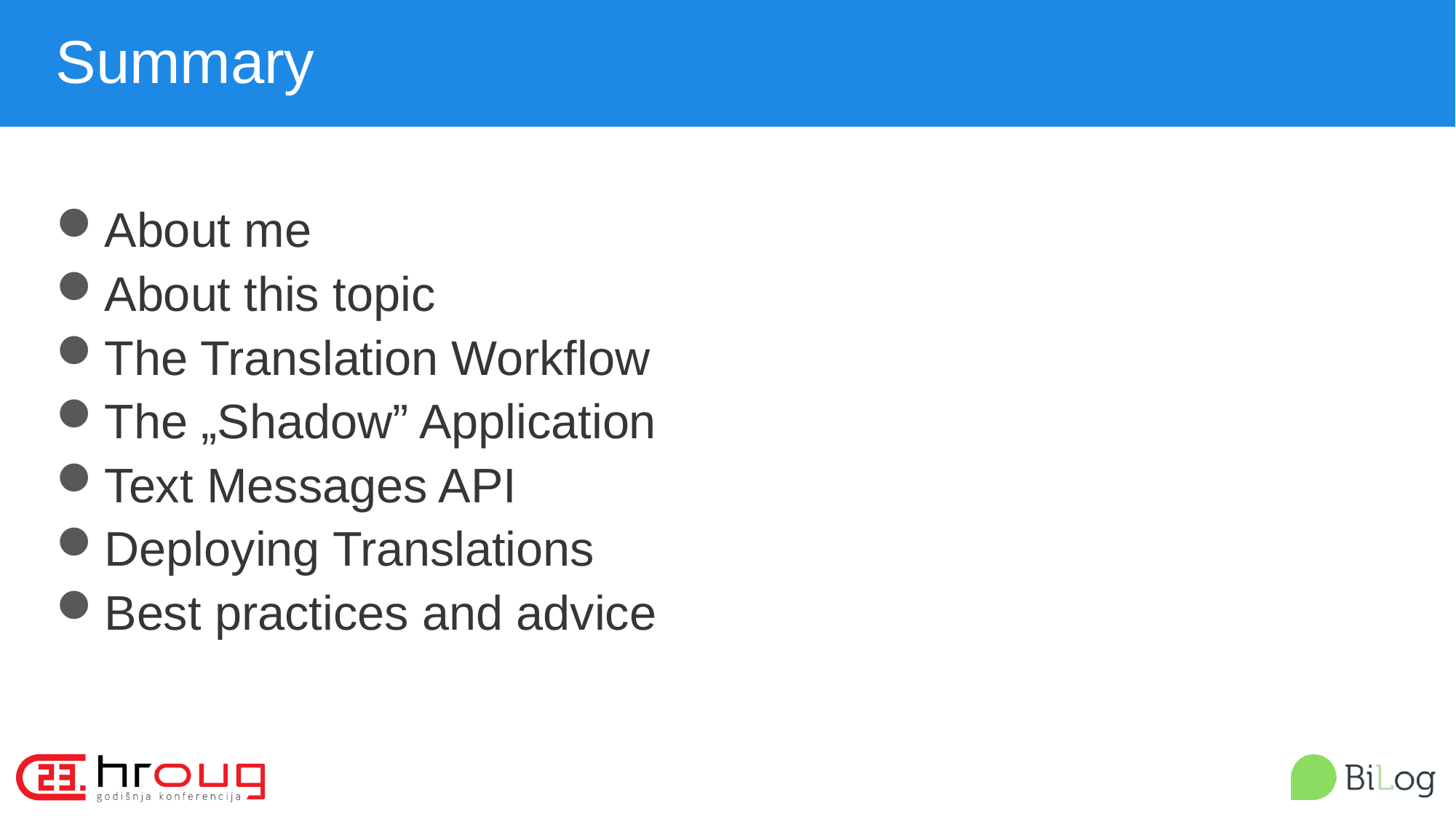

# Summary
About me
About this topic
The Translation Workflow
The „Shadow” Application
Text Messages API
Deploying Translations
Best practices and advice